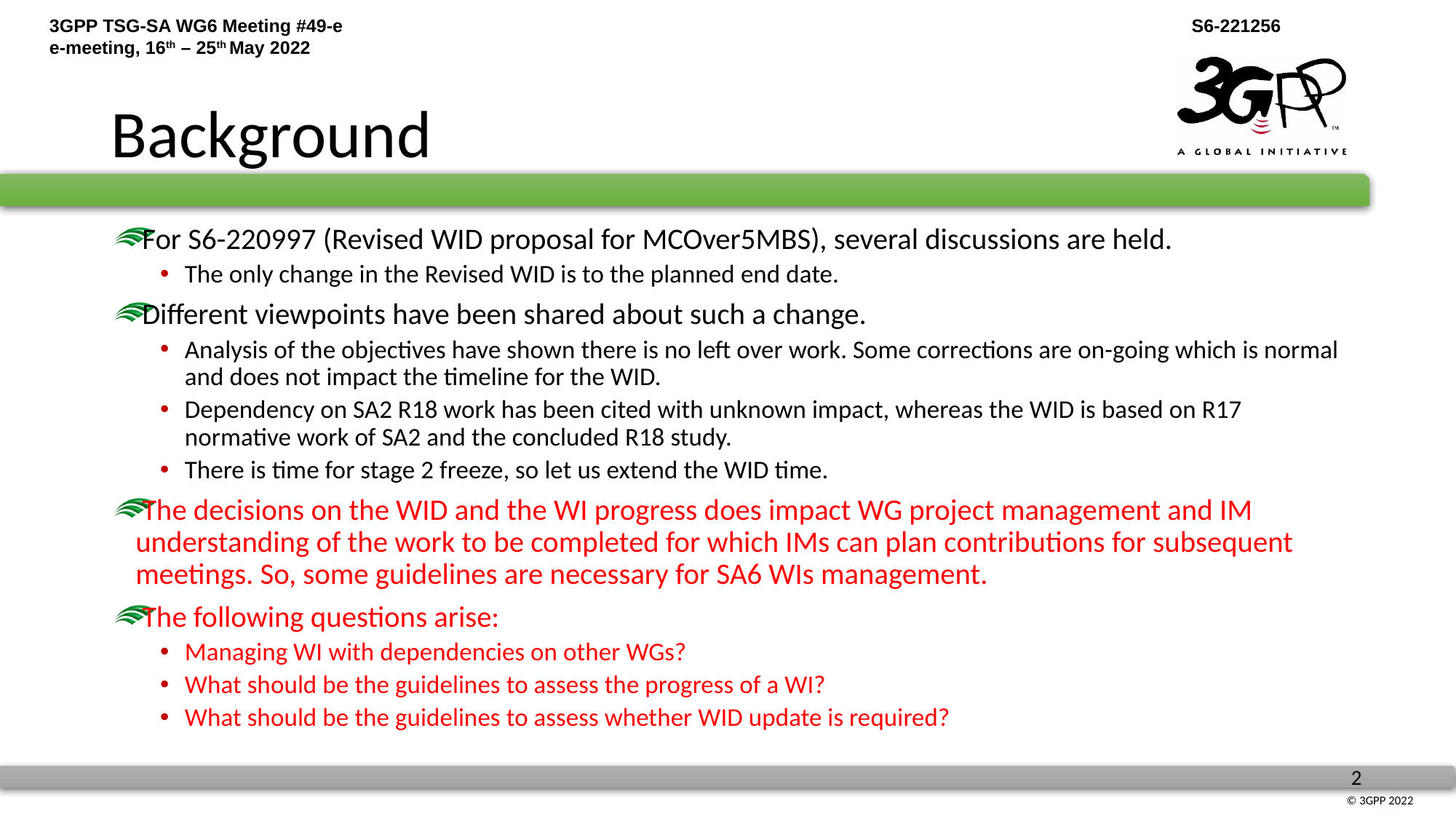

# Background
For S6-220997 (Revised WID proposal for MCOver5MBS), several discussions are held.
The only change in the Revised WID is to the planned end date.
Different viewpoints have been shared about such a change.
Analysis of the objectives have shown there is no left over work. Some corrections are on-going which is normal and does not impact the timeline for the WID.
Dependency on SA2 R18 work has been cited with unknown impact, whereas the WID is based on R17 normative work of SA2 and the concluded R18 study.
There is time for stage 2 freeze, so let us extend the WID time.
The decisions on the WID and the WI progress does impact WG project management and IM understanding of the work to be completed for which IMs can plan contributions for subsequent meetings. So, some guidelines are necessary for SA6 WIs management.
The following questions arise:
Managing WI with dependencies on other WGs?
What should be the guidelines to assess the progress of a WI?
What should be the guidelines to assess whether WID update is required?